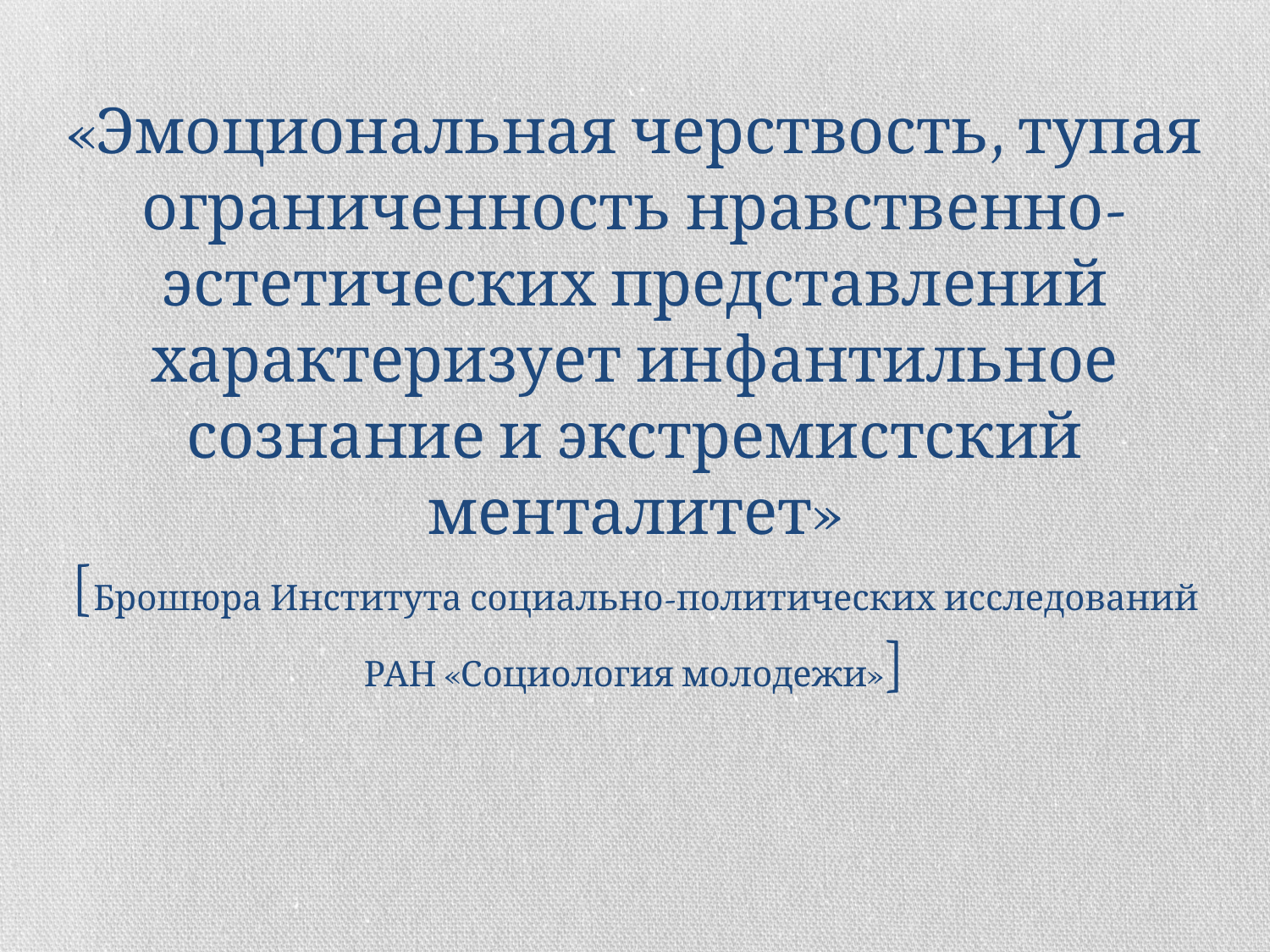

# «Эмоциональная черствость, тупая ограниченность нравственно-эстетических представлений характеризует инфантильное сознание и экстремистский менталитет» [Брошюра Института социально-политических исследований РАН «Социология молодежи»]